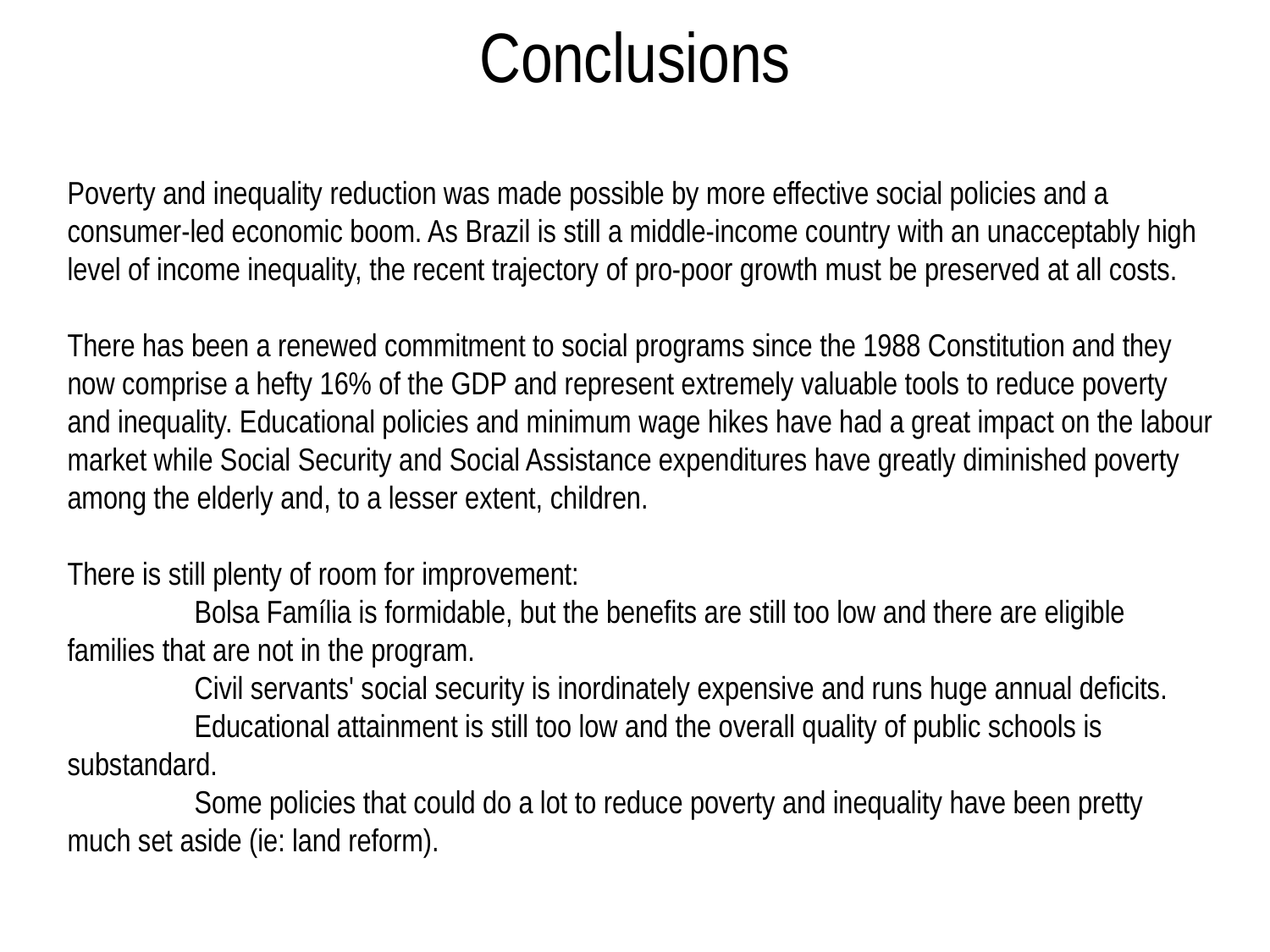

Conclusions
Poverty and inequality reduction was made possible by more effective social policies and a consumer-led economic boom. As Brazil is still a middle-income country with an unacceptably high level of income inequality, the recent trajectory of pro-poor growth must be preserved at all costs.

There has been a renewed commitment to social programs since the 1988 Constitution and they now comprise a hefty 16% of the GDP and represent extremely valuable tools to reduce poverty and inequality. Educational policies and minimum wage hikes have had a great impact on the labour market while Social Security and Social Assistance expenditures have greatly diminished poverty among the elderly and, to a lesser extent, children.

There is still plenty of room for improvement:
	Bolsa Família is formidable, but the benefits are still too low and there are eligible families that are not in the program.
	Civil servants' social security is inordinately expensive and runs huge annual deficits.
	Educational attainment is still too low and the overall quality of public schools is substandard.
	Some policies that could do a lot to reduce poverty and inequality have been pretty much set aside (ie: land reform).